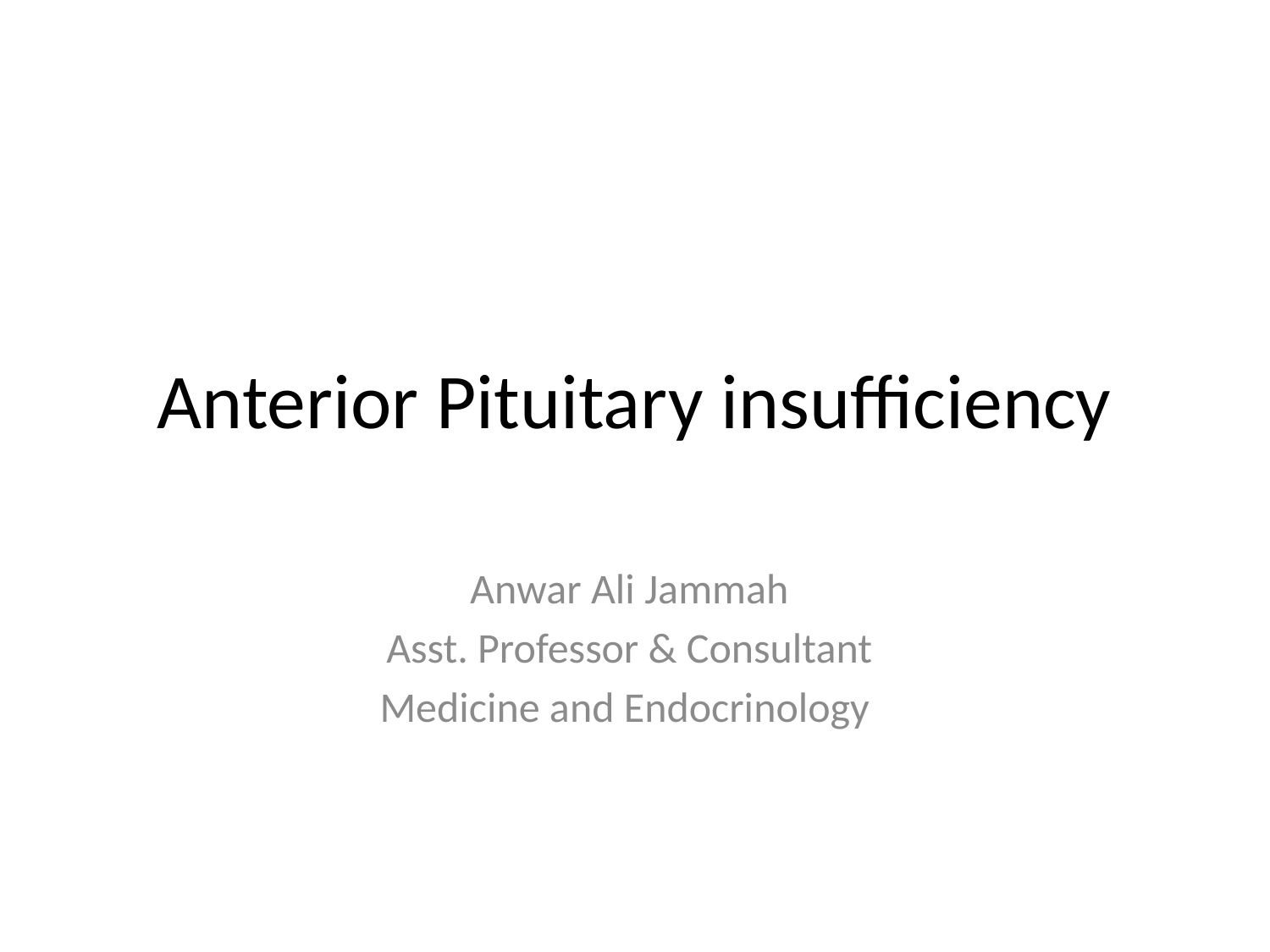

# Anterior Pituitary insufficiency

Anwar Ali Jammah
Asst. Professor & Consultant
Medicine and Endocrinology